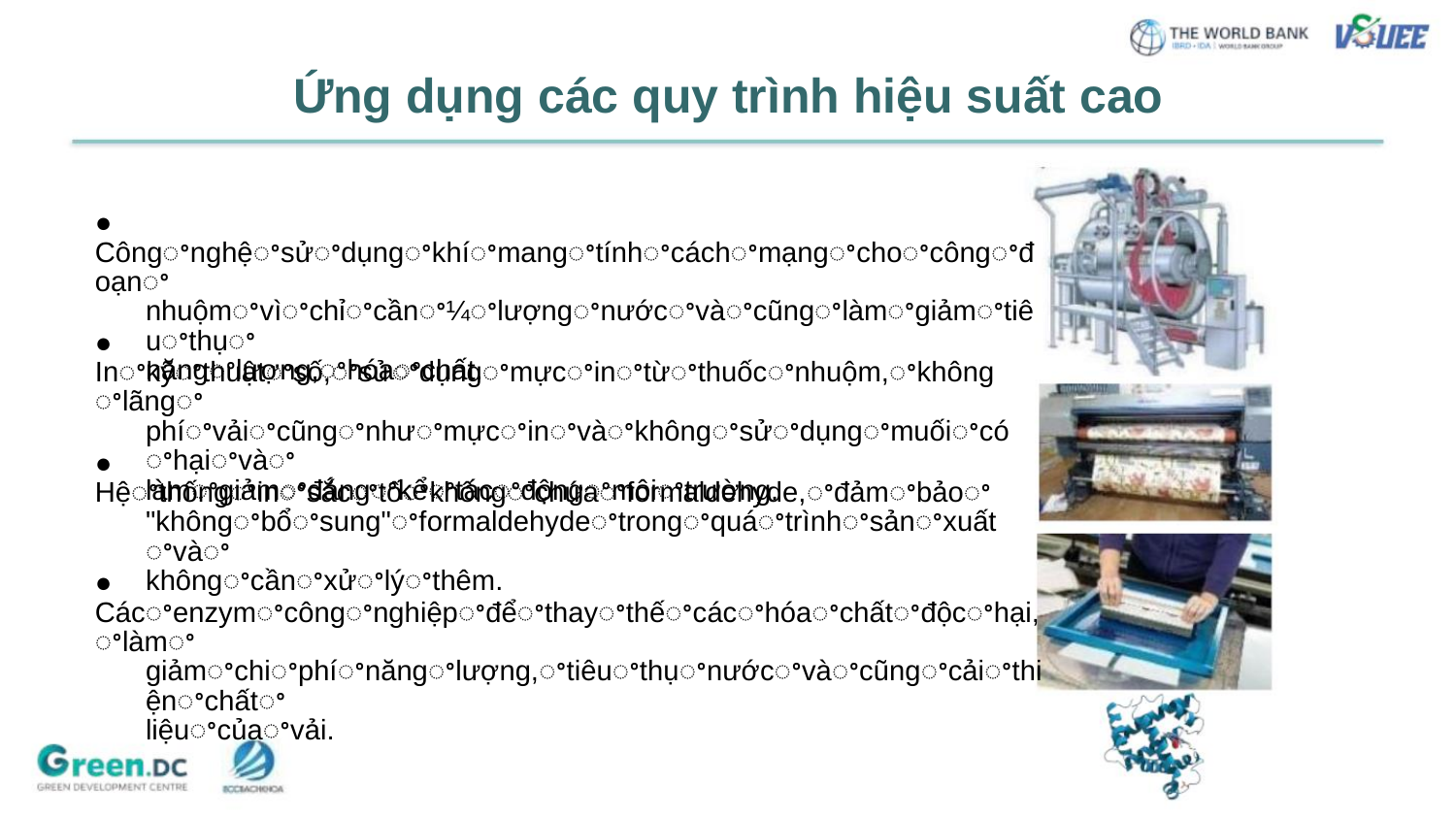

Ứng dụng các quy trình hiệu suất cao
● Côngꢀnghệꢀsửꢀdụngꢀkhíꢀmangꢀtínhꢀcáchꢀmạngꢀchoꢀcôngꢀđoạnꢀ
nhuộmꢀvìꢀchỉꢀcầnꢀ¼ꢀlượngꢀnướcꢀvàꢀcũngꢀlàmꢀgiảmꢀtiêuꢀthụꢀ
năngꢀlượng,ꢀhóaꢀchất.
● Inꢀkỹꢀthuậtꢀsố,ꢀsửꢀdụngꢀmựcꢀinꢀtừꢀthuốcꢀnhuộm,ꢀkhôngꢀlãngꢀ
phíꢀvảiꢀcũngꢀnhưꢀmựcꢀinꢀvàꢀkhôngꢀsửꢀdụngꢀmuốiꢀcóꢀhạiꢀvàꢀ
làmꢀgiảmꢀđángꢀkểꢀtácꢀđộngꢀmôiꢀtrường.
● Hệꢀthốngꢀinꢀsắcꢀtốꢀkhôngꢀchứaꢀformaldehyde,ꢀđảmꢀbảoꢀ
"khôngꢀbổꢀsung"ꢀformaldehydeꢀtrongꢀquáꢀtrìnhꢀsảnꢀxuấtꢀvàꢀ
khôngꢀcầnꢀxửꢀlýꢀthêm.
● Cácꢀenzymꢀcôngꢀnghiệpꢀđểꢀthayꢀthếꢀcácꢀhóaꢀchấtꢀđộcꢀhại,ꢀlàmꢀ
giảmꢀchiꢀphíꢀnăngꢀlượng,ꢀtiêuꢀthụꢀnướcꢀvàꢀcũngꢀcảiꢀthiệnꢀchấtꢀ
liệuꢀcủaꢀvải.